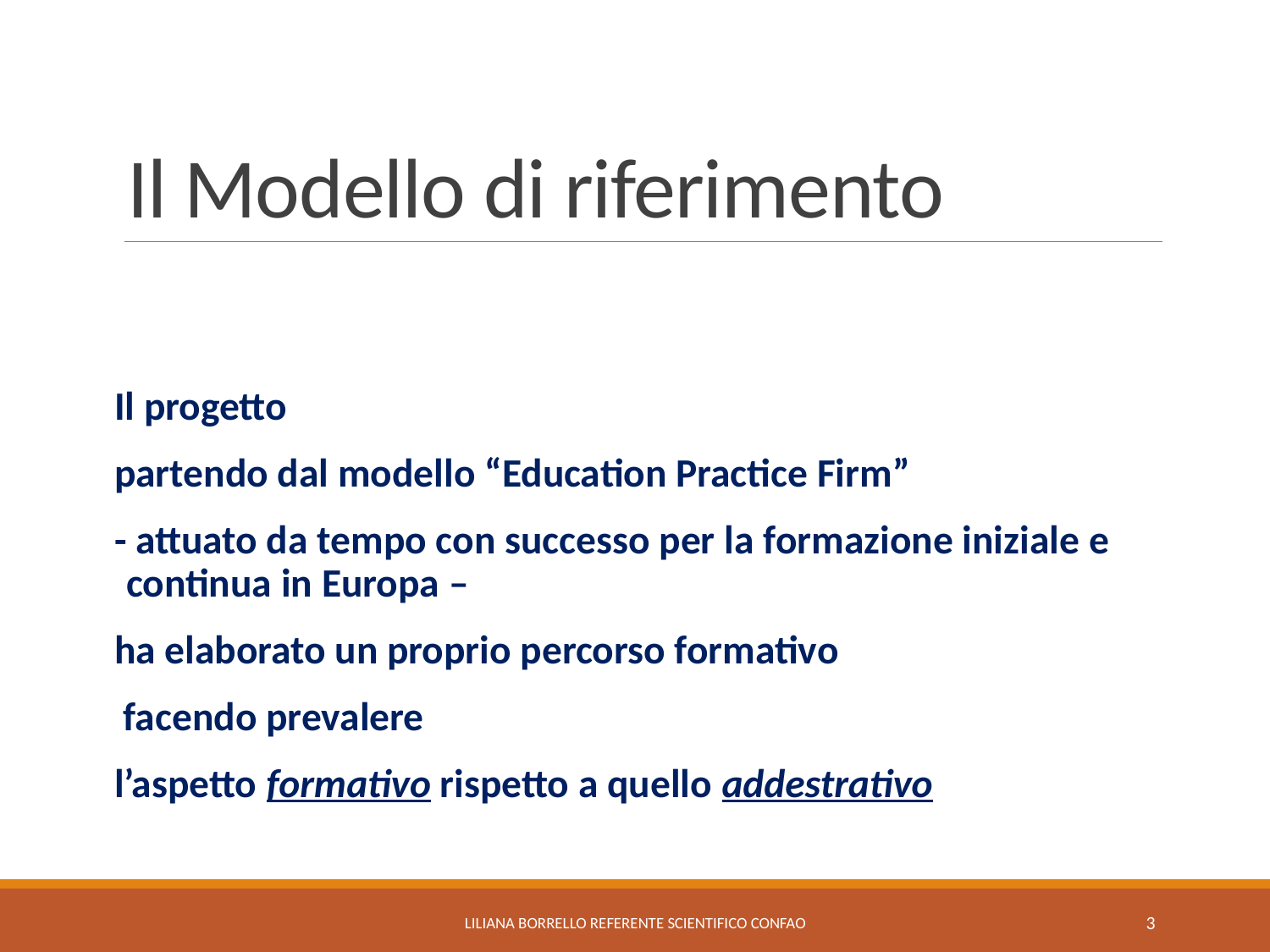

# Il Modello di riferimento

Il progetto
partendo dal modello “Education Practice Firm”
- attuato da tempo con successo per la formazione iniziale e continua in Europa –
ha elaborato un proprio percorso formativo
 facendo prevalere
l’aspetto formativo rispetto a quello addestrativo
LILIANA BORRELLO referente scientifico Confao
3